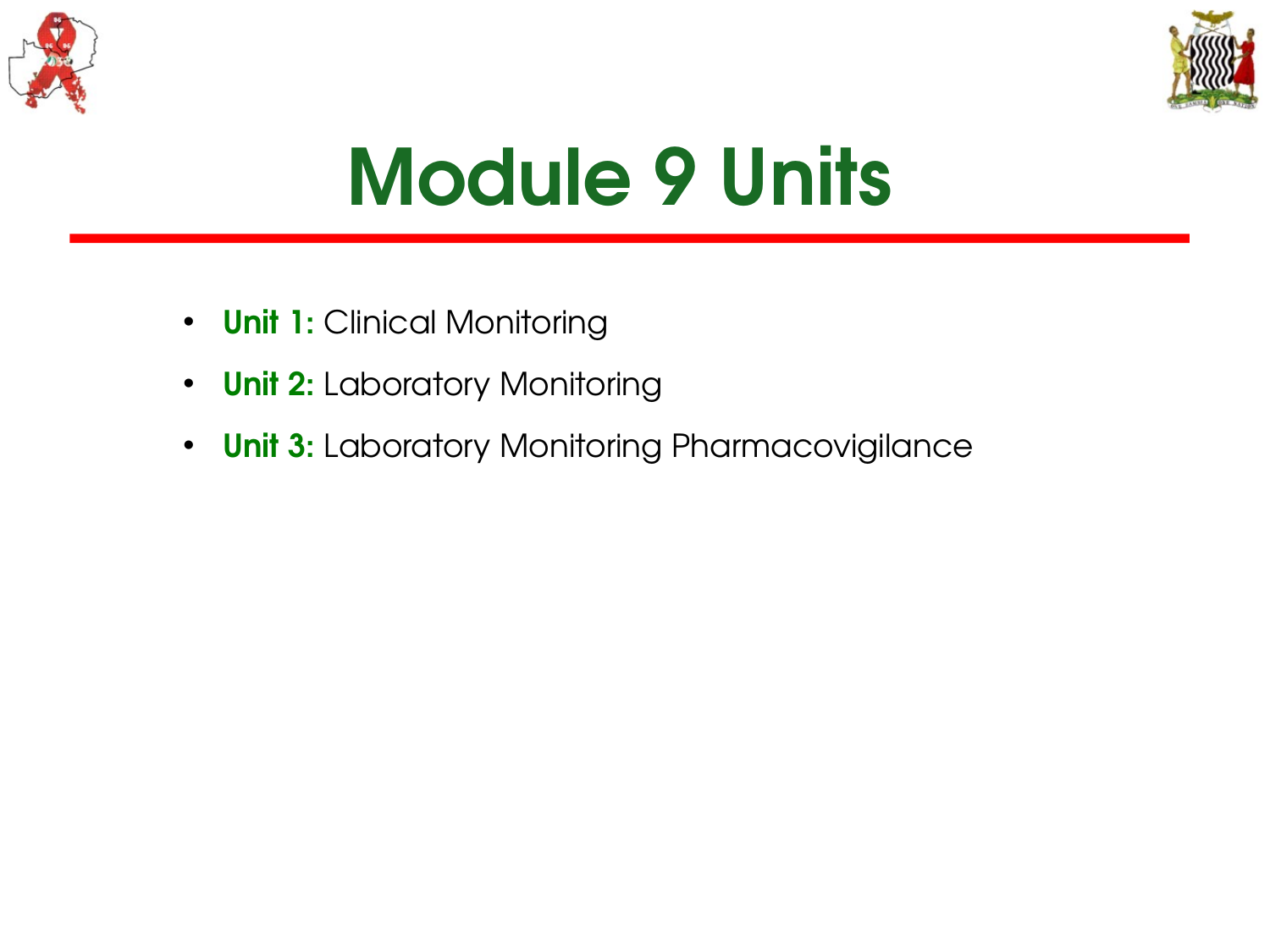

# Module 9 Units
Unit 1: Clinical Monitoring
Unit 2: Laboratory Monitoring
Unit 3: Laboratory Monitoring Pharmacovigilance